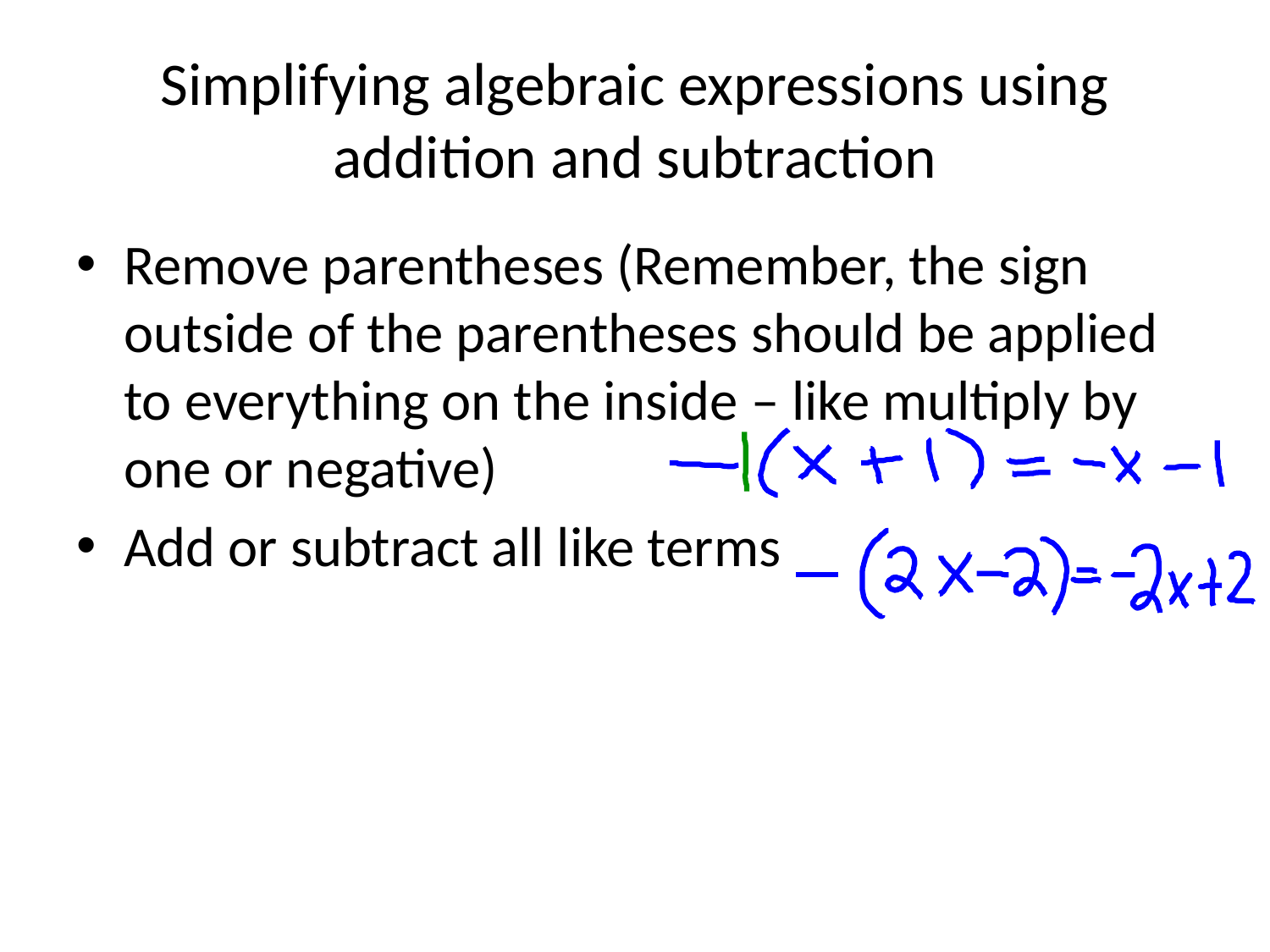

# Simplifying algebraic expressions using addition and subtraction
Remove parentheses (Remember, the sign outside of the parentheses should be applied  to everything on the inside – like multiply by one or negative)
Add or subtract all like terms